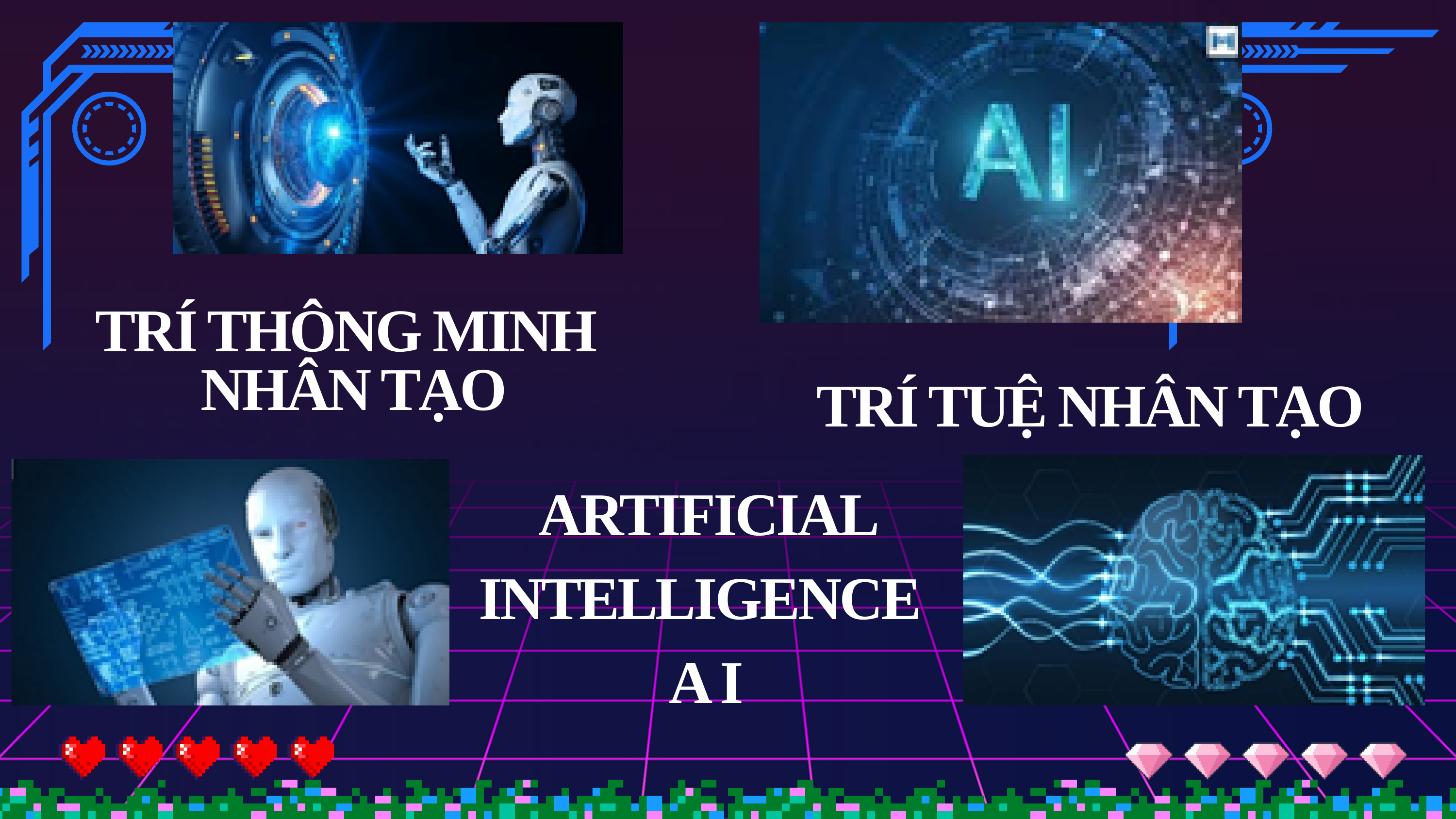

TRÍ THÔNG MINH
 NHÂN TẠO
TRÍ TUỆ NHÂN TẠO

ARTIFICIAL INTELLIGENCE
A I